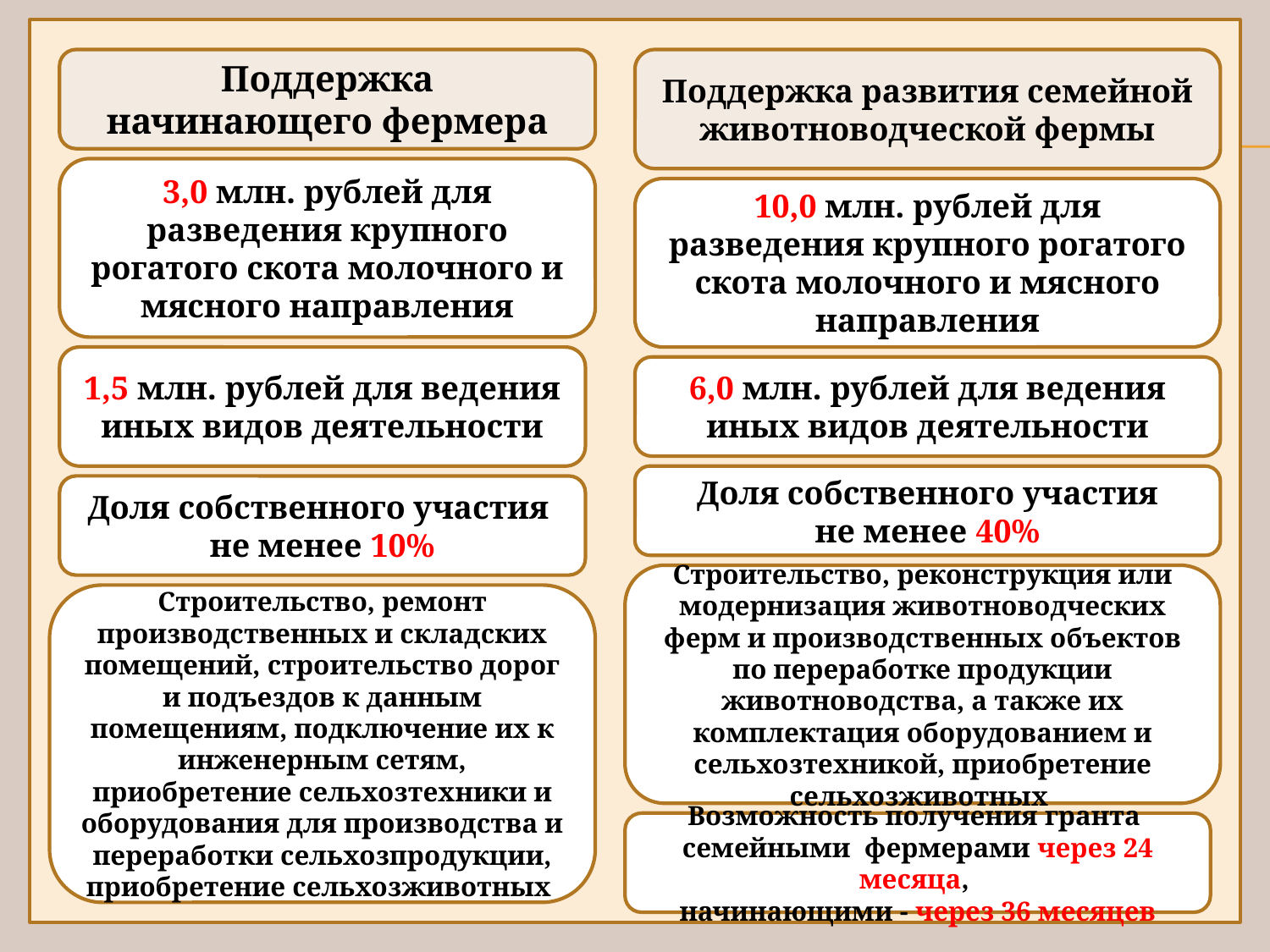

Поддержка
начинающего фермера
Поддержка развития семейной животноводческой фермы

3,0 млн. рублей для разведения крупного рогатого скота молочного и мясного направления

10,0 млн. рублей для разведения крупного рогатого скота молочного и мясного направления
1,5 млн. рублей для ведения иных видов деятельности
6,0 млн. рублей для ведения иных видов деятельности
Доля собственного участия
не менее 40%
Доля собственного участия
не менее 10%
Строительство, реконструкция или модернизация животноводческих ферм и производственных объектов по переработке продукции животноводства, а также их комплектация оборудованием и сельхозтехникой, приобретение сельхозживотных
Строительство, ремонт производственных и складских помещений, строительство дорог и подъездов к данным помещениям, подключение их к инженерным сетям, приобретение сельхозтехники и оборудования для производства и переработки сельхозпродукции, приобретение сельхозживотных
Возможность получения гранта
семейными  фермерами через 24 месяца,
начинающими - через 36 месяцев